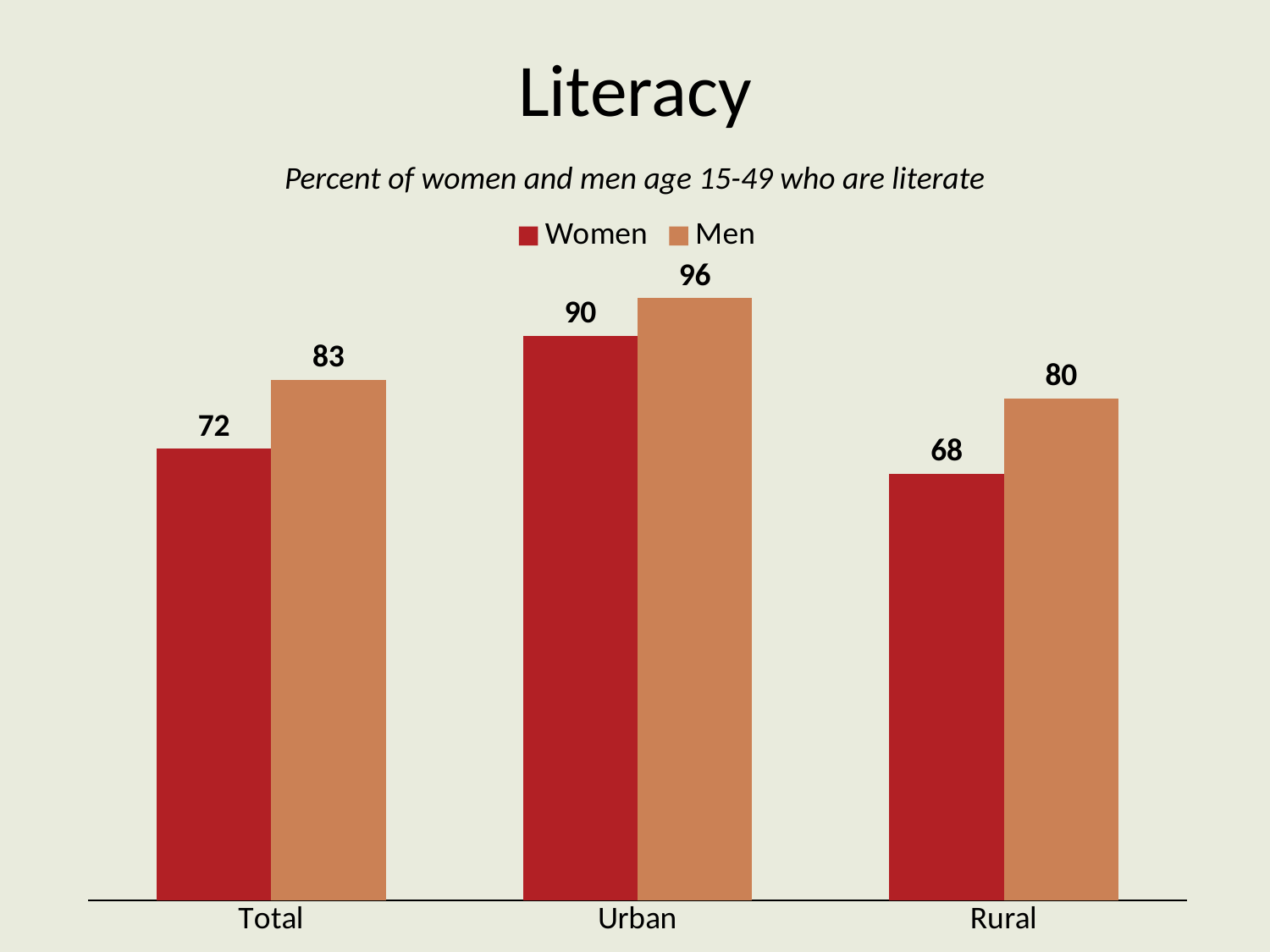

# Literacy
Percent of women and men age 15-49 who are literate

### Chart

| Category | Women | Men |
|---|---|---|
| Total | 72.0 | 83.0 |
| Urban | 90.0 | 96.0 |
| Rural | 68.0 | 80.0 |